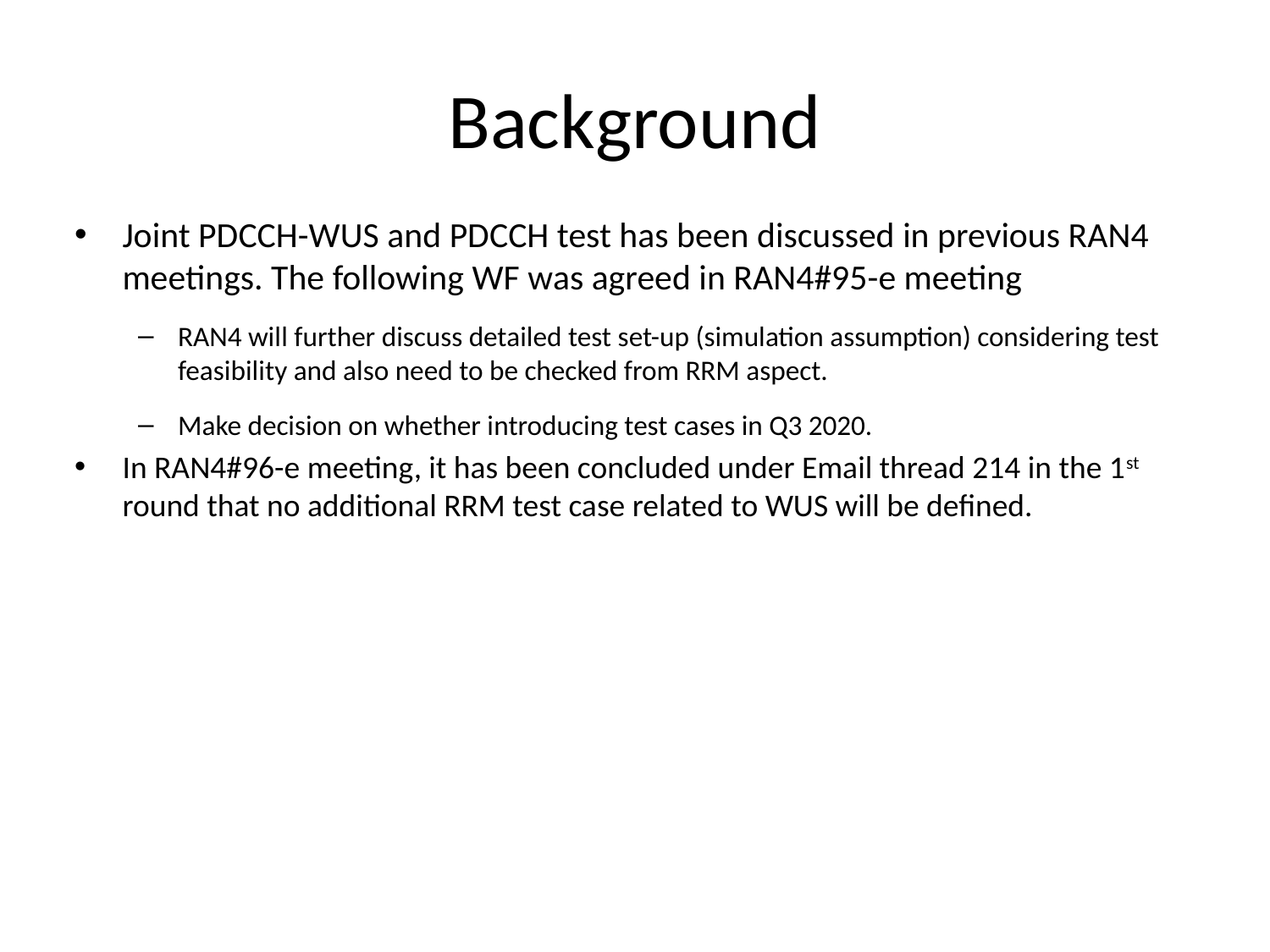

# Background

Joint PDCCH-WUS and PDCCH test has been discussed in previous RAN4 meetings. The following WF was agreed in RAN4#95-e meeting
RAN4 will further discuss detailed test set-up (simulation assumption) considering test feasibility and also need to be checked from RRM aspect.
Make decision on whether introducing test cases in Q3 2020.
In RAN4#96-e meeting, it has been concluded under Email thread 214 in the 1st round that no additional RRM test case related to WUS will be defined.